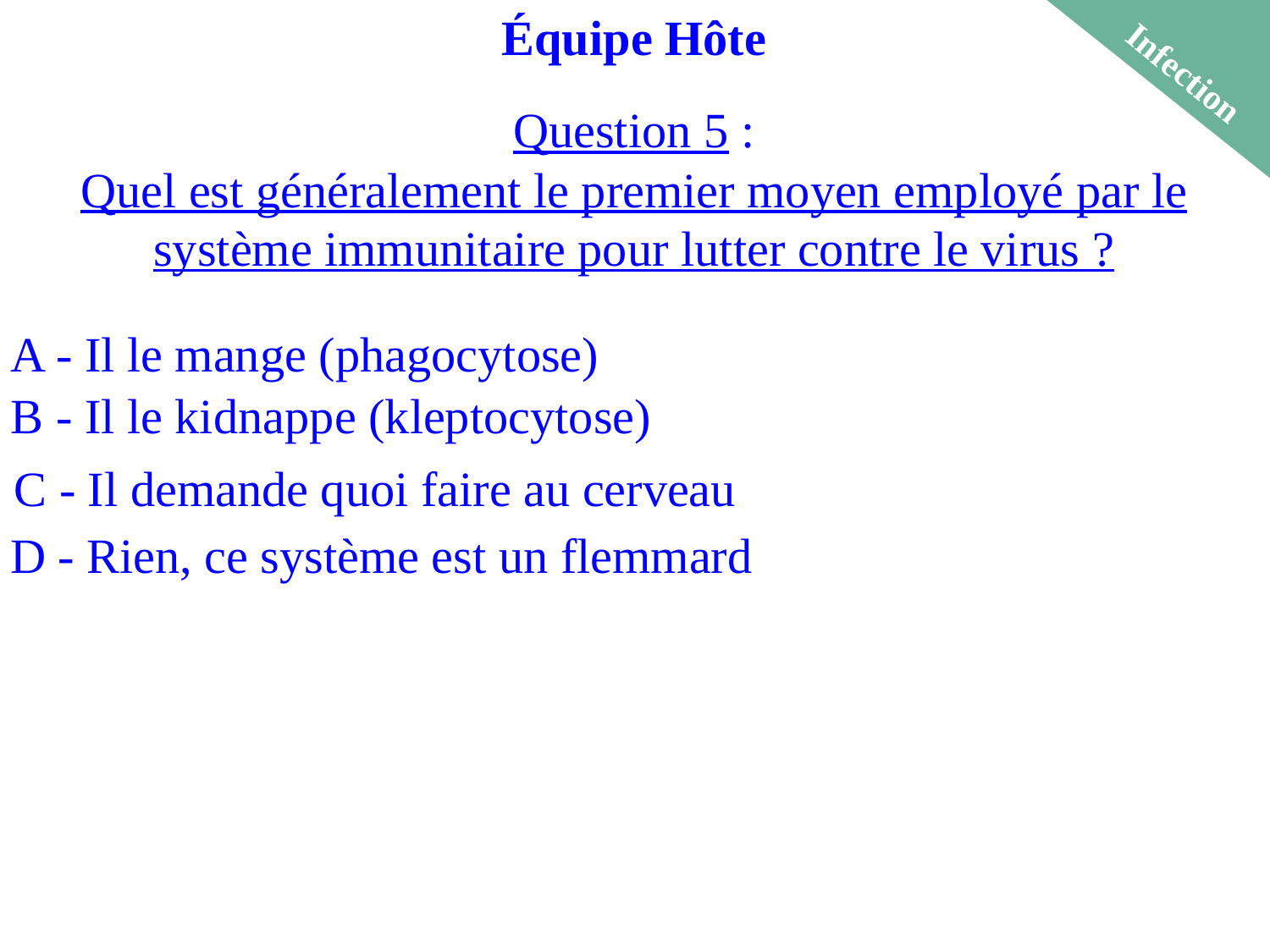

Équipe Hôte

Question 5 :
Quel est généralement le premier moyen employé par le système immunitaire pour lutter contre le virus ?
Infection
A - Il le mange (phagocytose)
B - Il le kidnappe (kleptocytose)
C - Il demande quoi faire au cerveau
D - Rien, ce système est un flemmard